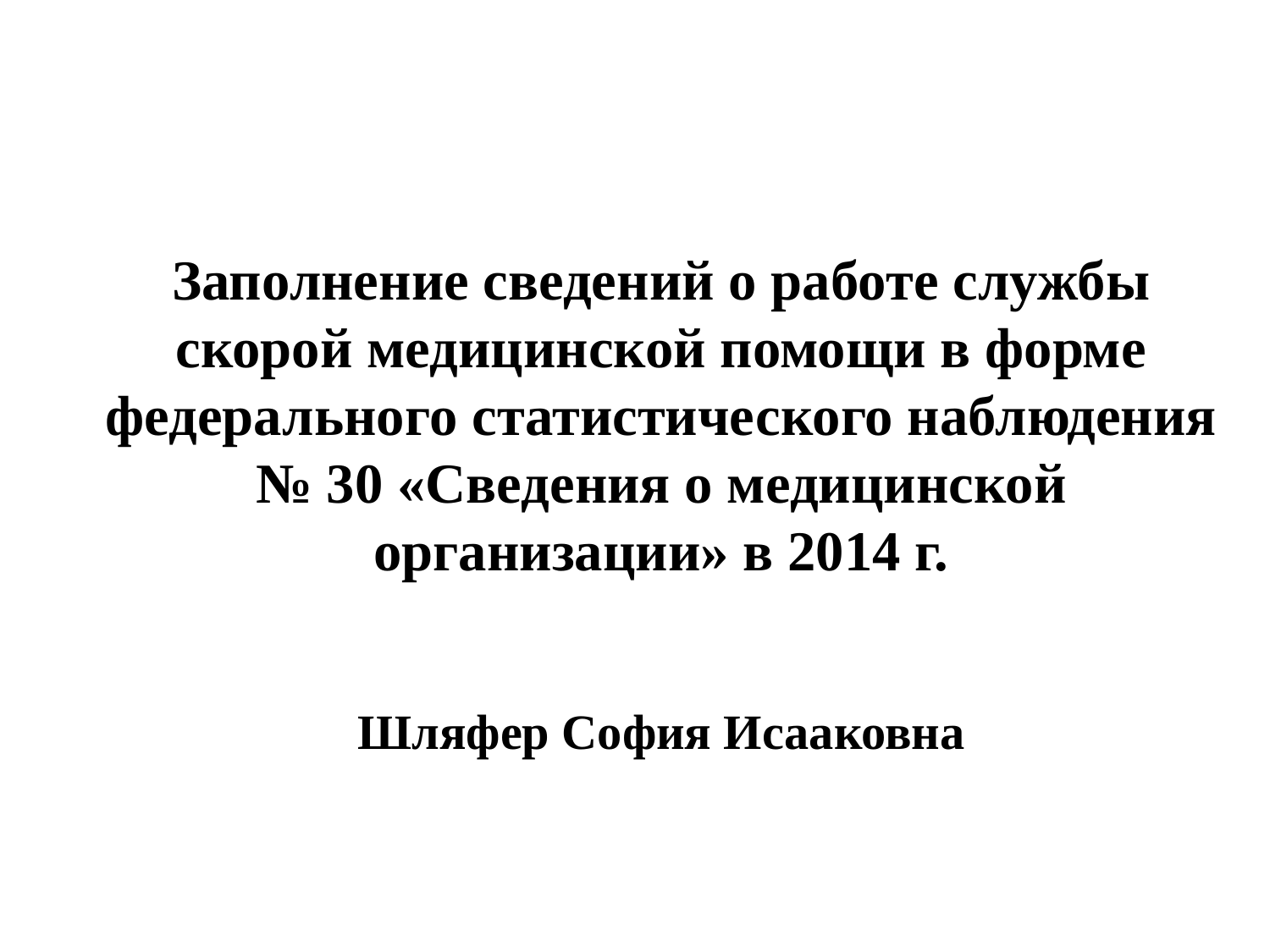

Заполнение сведений о работе службы скорой медицинской помощи в форме федерального статистического наблюдения № 30 «Сведения о медицинской организации» в 2014 г.
Шляфер София Исааковна